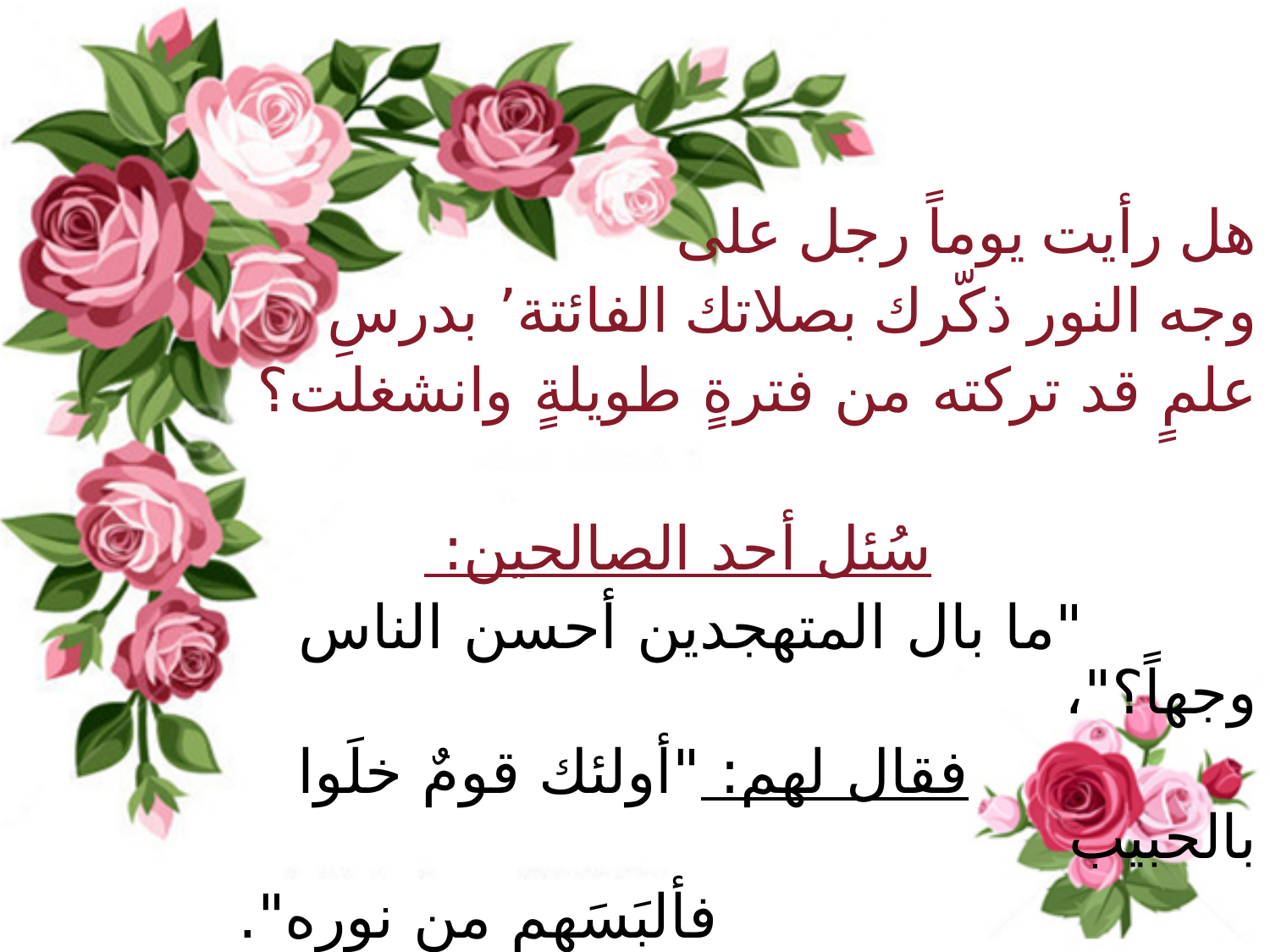

هل رأيت يوماً رجل على
وجه النور ذكّرك بصلاتك الفائتة٬ بدرسِ
علمٍ قد تركته من فترةٍ طويلةٍ وانشغلت؟

سُئل أحد الصالحين:
         "ما بال المتهجدين أحسن الناس وجهاً؟"،
               فقال لهم: "أولئك قومٌ خلَوا بالحبيب
                            فألبَسَهم من نوره".